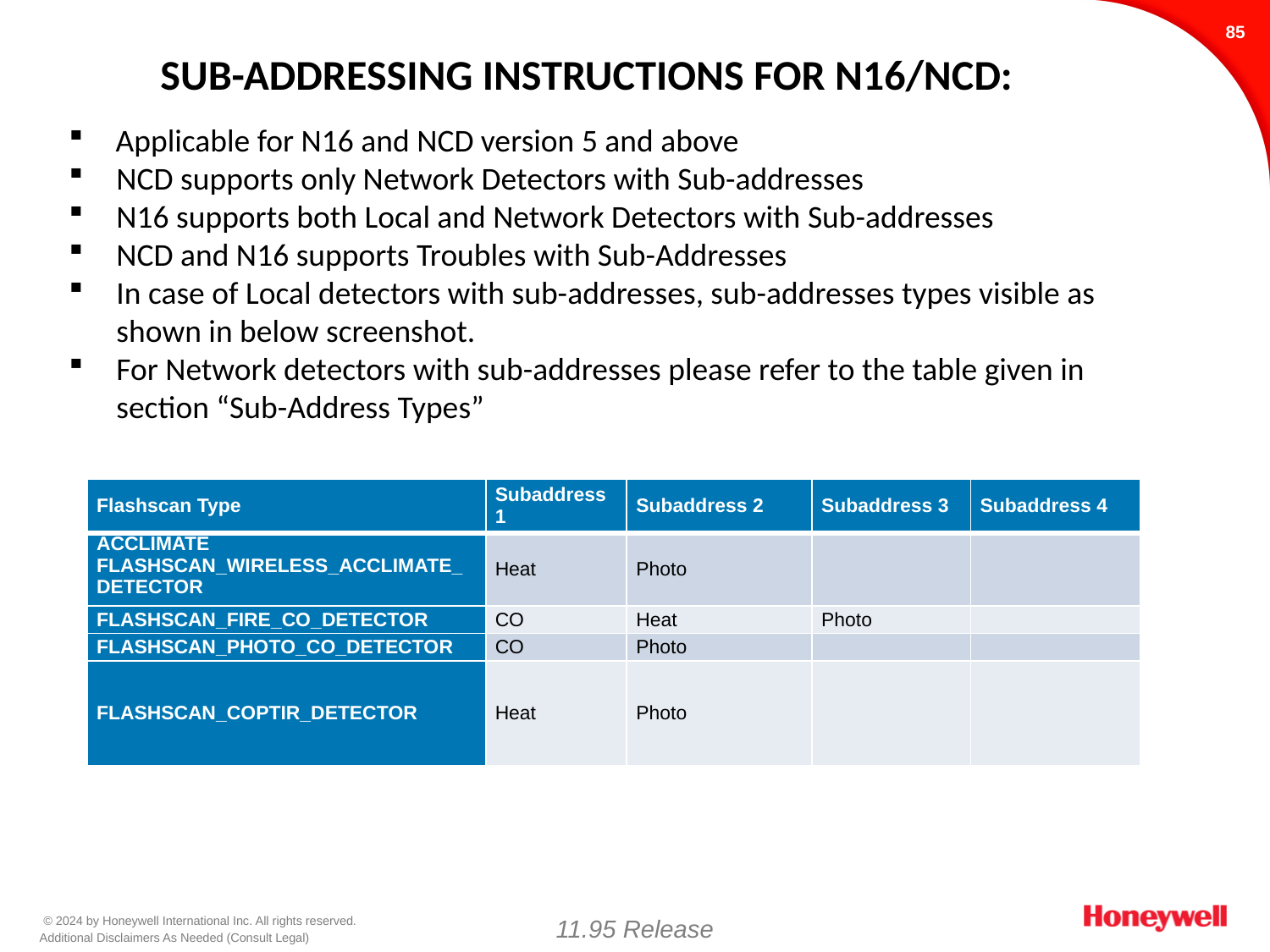

85
# Sub-Addressing Instructions for N16/NCD:
 Applicable for N16 and NCD version 5 and above
NCD supports only Network Detectors with Sub-addresses
N16 supports both Local and Network Detectors with Sub-addresses
NCD and N16 supports Troubles with Sub-Addresses
In case of Local detectors with sub-addresses, sub-addresses types visible as shown in below screenshot.
For Network detectors with sub-addresses please refer to the table given in section “Sub-Address Types”

| Flashscan Type | Subaddress 1 | Subaddress 2 | Subaddress 3 | Subaddress 4 |
| --- | --- | --- | --- | --- |
| ACCLIMATE FLASHSCAN\_WIRELESS\_ACCLIMATE\_DETECTOR | Heat | Photo |  |  |
| FLASHSCAN\_FIRE\_CO\_DETECTOR | CO | Heat | Photo |  |
| FLASHSCAN\_PHOTO\_CO\_DETECTOR | CO | Photo |  |  |
| FLASHSCAN\_COPTIR\_DETECTOR | Heat | Photo |  |  |
11.95 Release